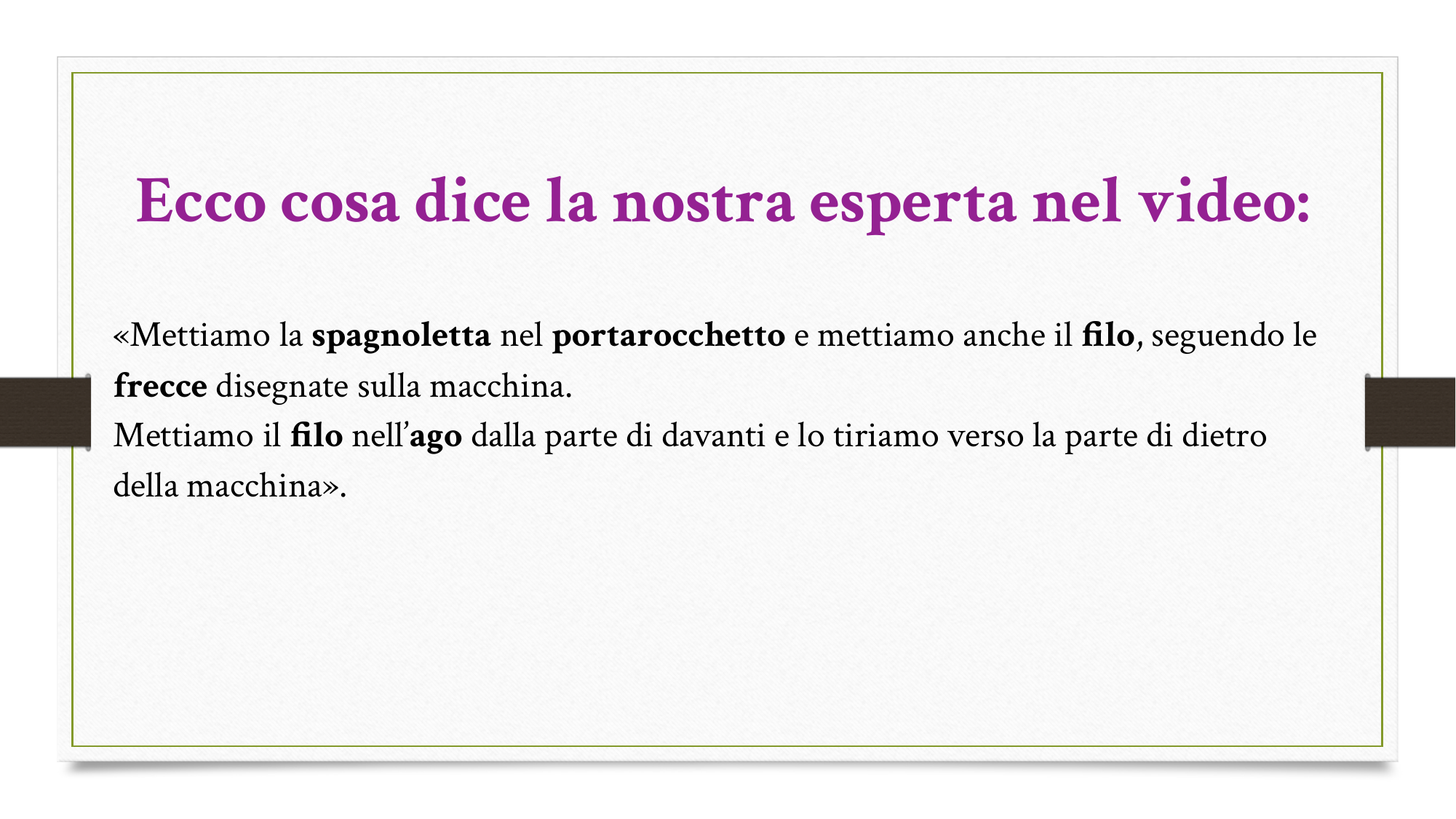

# Ecco cosa dice la nostra esperta nel video:
«Mettiamo la spagnoletta nel portarocchetto e mettiamo anche il filo, seguendo le frecce disegnate sulla macchina.
Mettiamo il filo nell’ago dalla parte di davanti e lo tiriamo verso la parte di dietro della macchina».